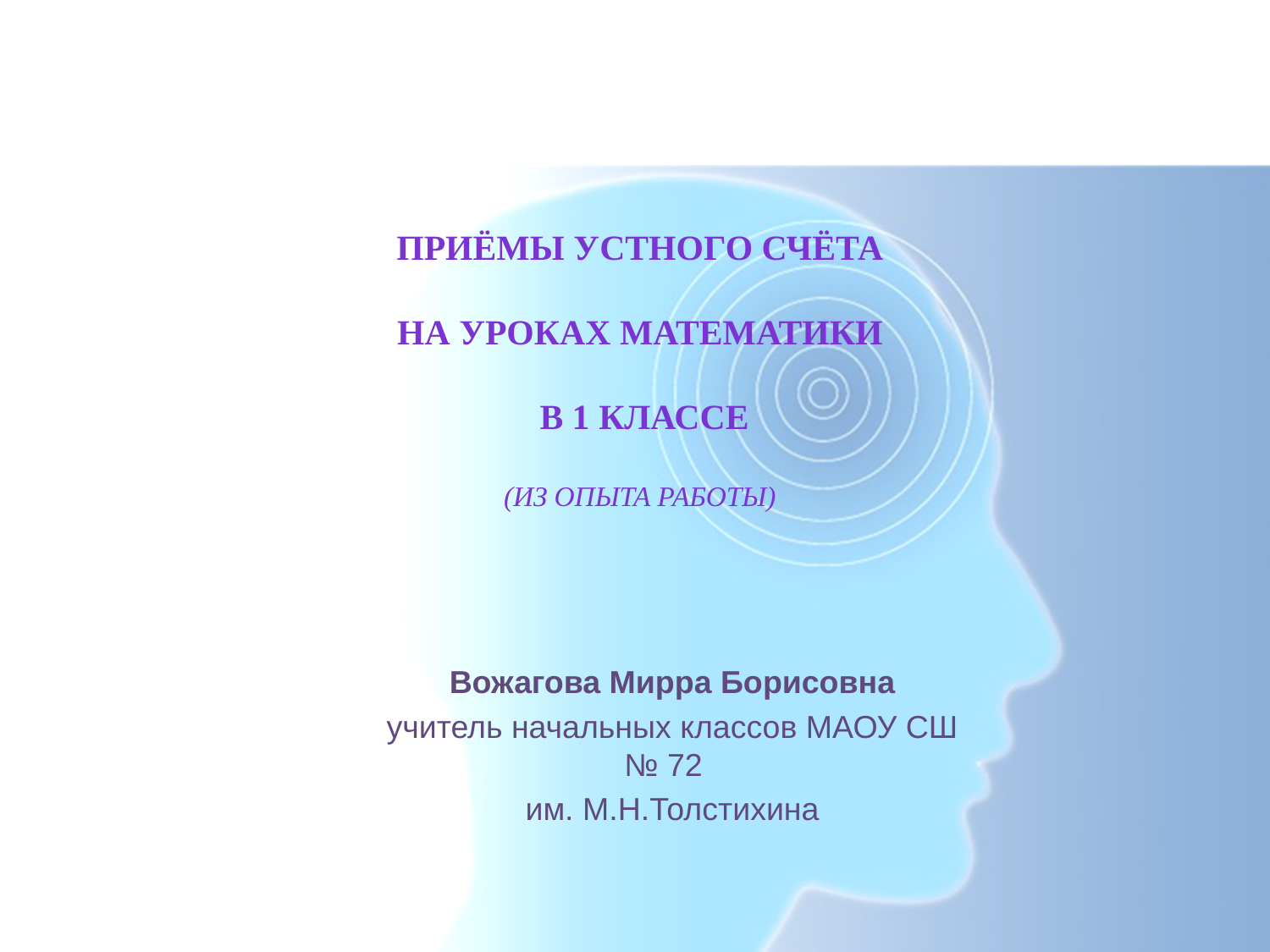

Приёмы устного счёта

на уроках математики

 в 1 классе

(из опыта работы)
Вожагова Мирра Борисовна
учитель начальных классов МАОУ СШ № 72
им. М.Н.Толстихина